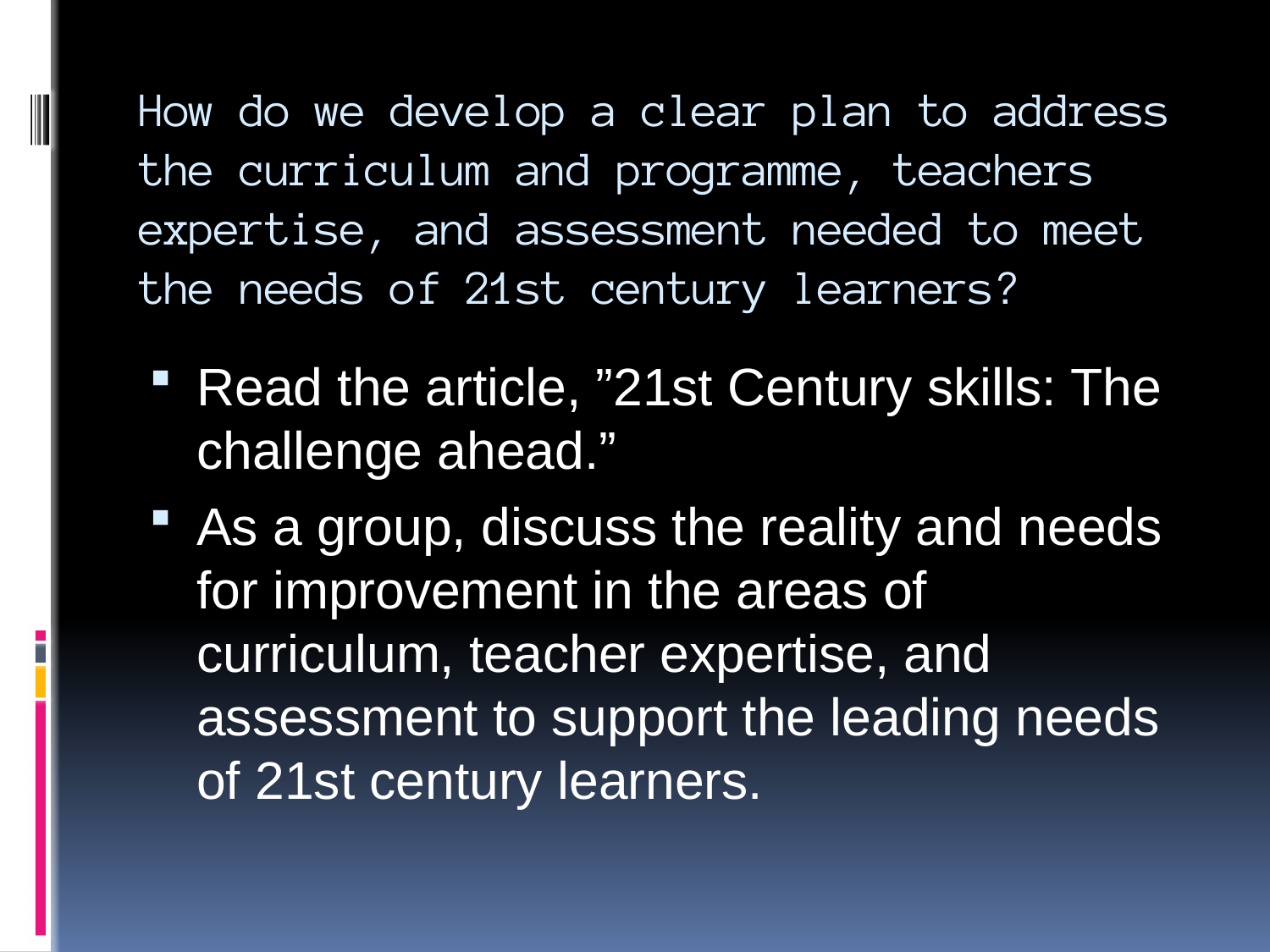

# How do we develop a clear plan to address the curriculum and programme, teachers expertise, and assessment needed to meet the needs of 21st century learners?
Read the article, ”21st Century skills: The challenge ahead.”
As a group, discuss the reality and needs for improvement in the areas of curriculum, teacher expertise, and assessment to support the leading needs of 21st century learners.